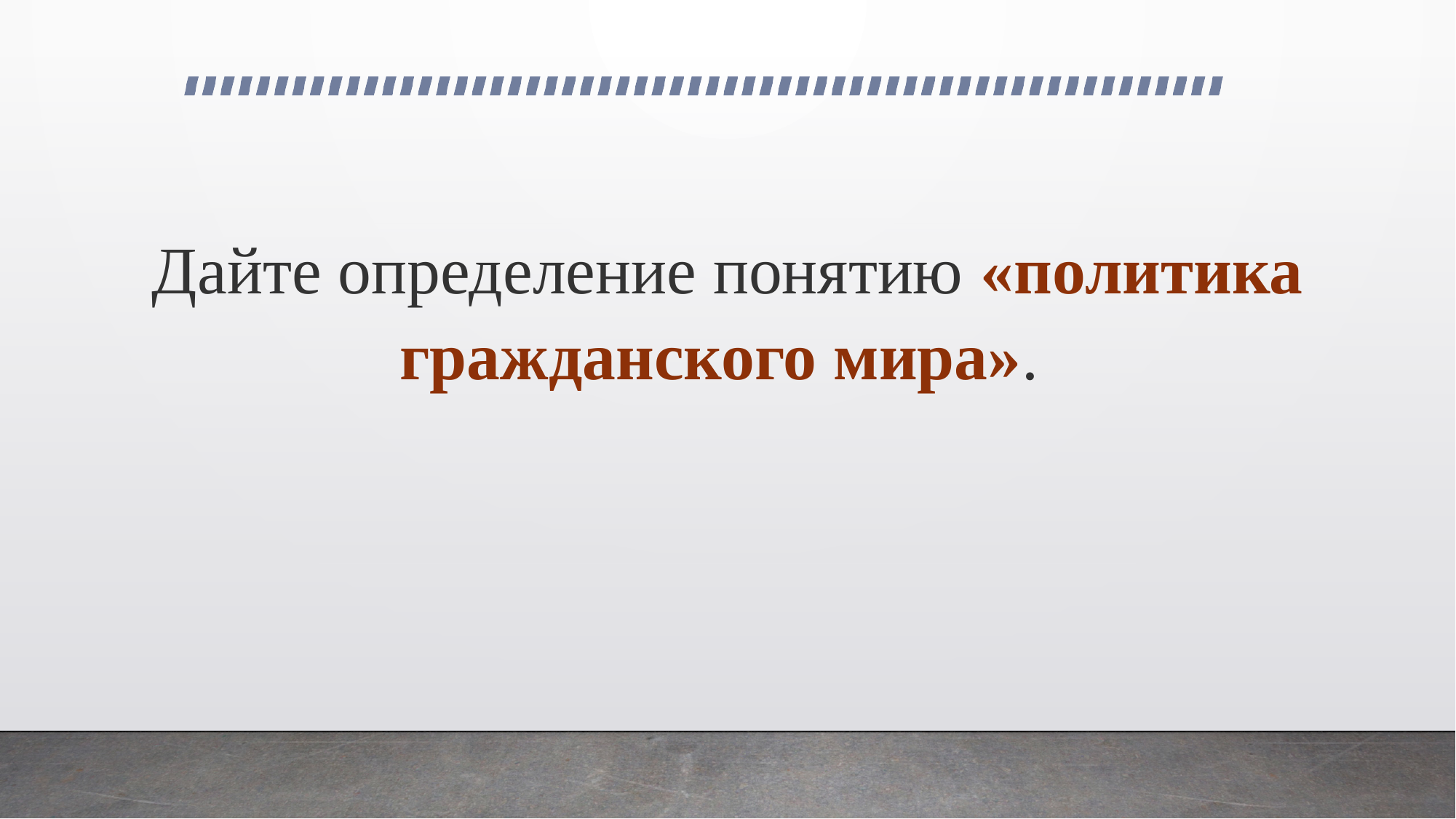

# Дайте определение понятию «политика гражданского мира».